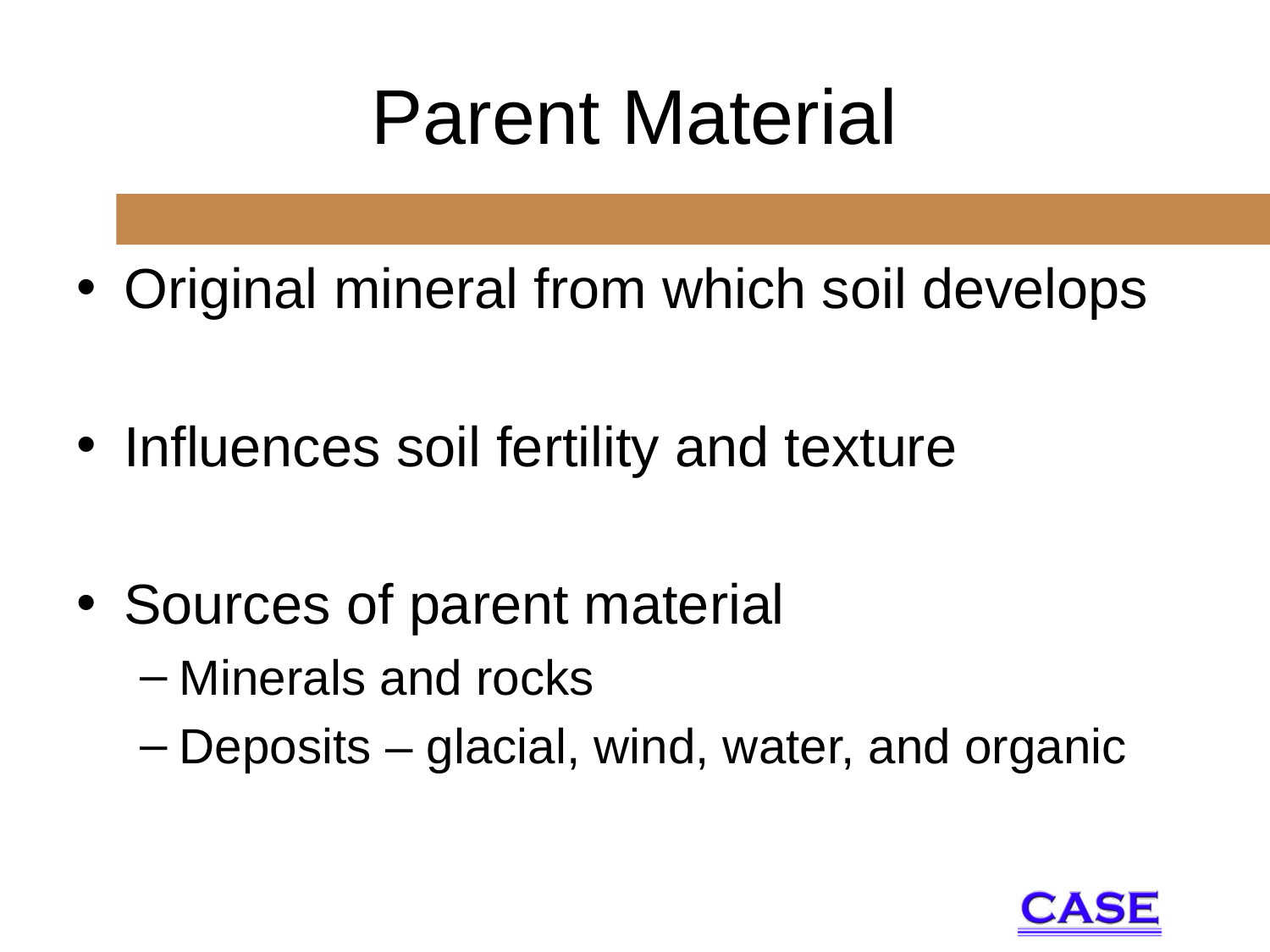

# Parent Material
Original mineral from which soil develops

Influences soil fertility and texture

Sources of parent material
Minerals and rocks
Deposits – glacial, wind, water, and organic